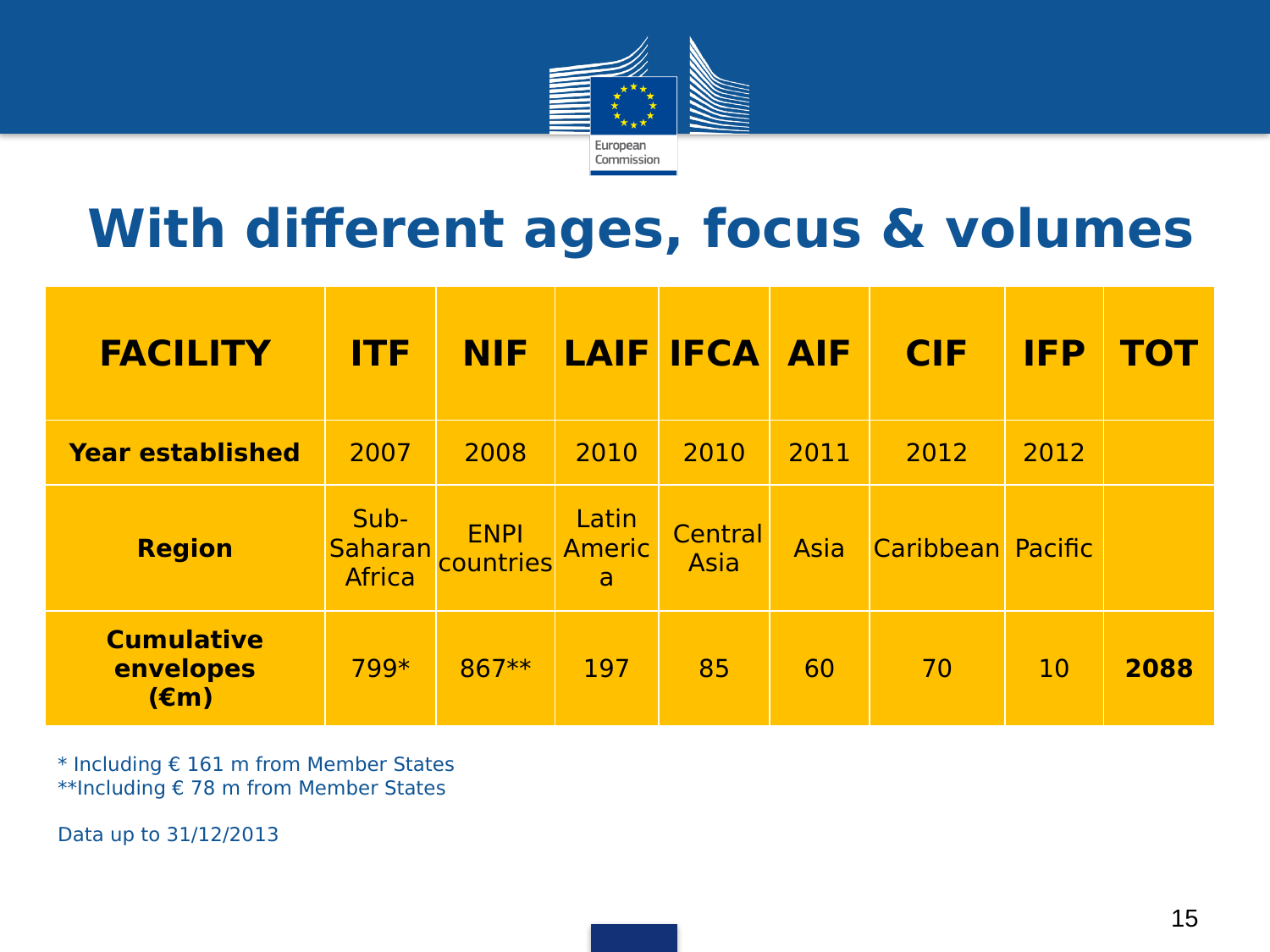

# With different ages, focus & volumes
| FACILITY | ITF | NIF | LAIF | IFCA | AIF | CIF | IFP | TOT |
| --- | --- | --- | --- | --- | --- | --- | --- | --- |
| Year established | 2007 | 2008 | 2010 | 2010 | 2011 | 2012 | 2012 |  |
| Region | Sub-Saharan Africa | ENPI countries | Latin America | Central Asia | Asia | Caribbean | Pacific |  |
| Cumulative envelopes (€m) | 799\* | 867\*\* | 197 | 85 | 60 | 70 | 10 | 2088 |
* Including € 161 m from Member States
**Including € 78 m from Member States

Data up to 31/12/2013
15